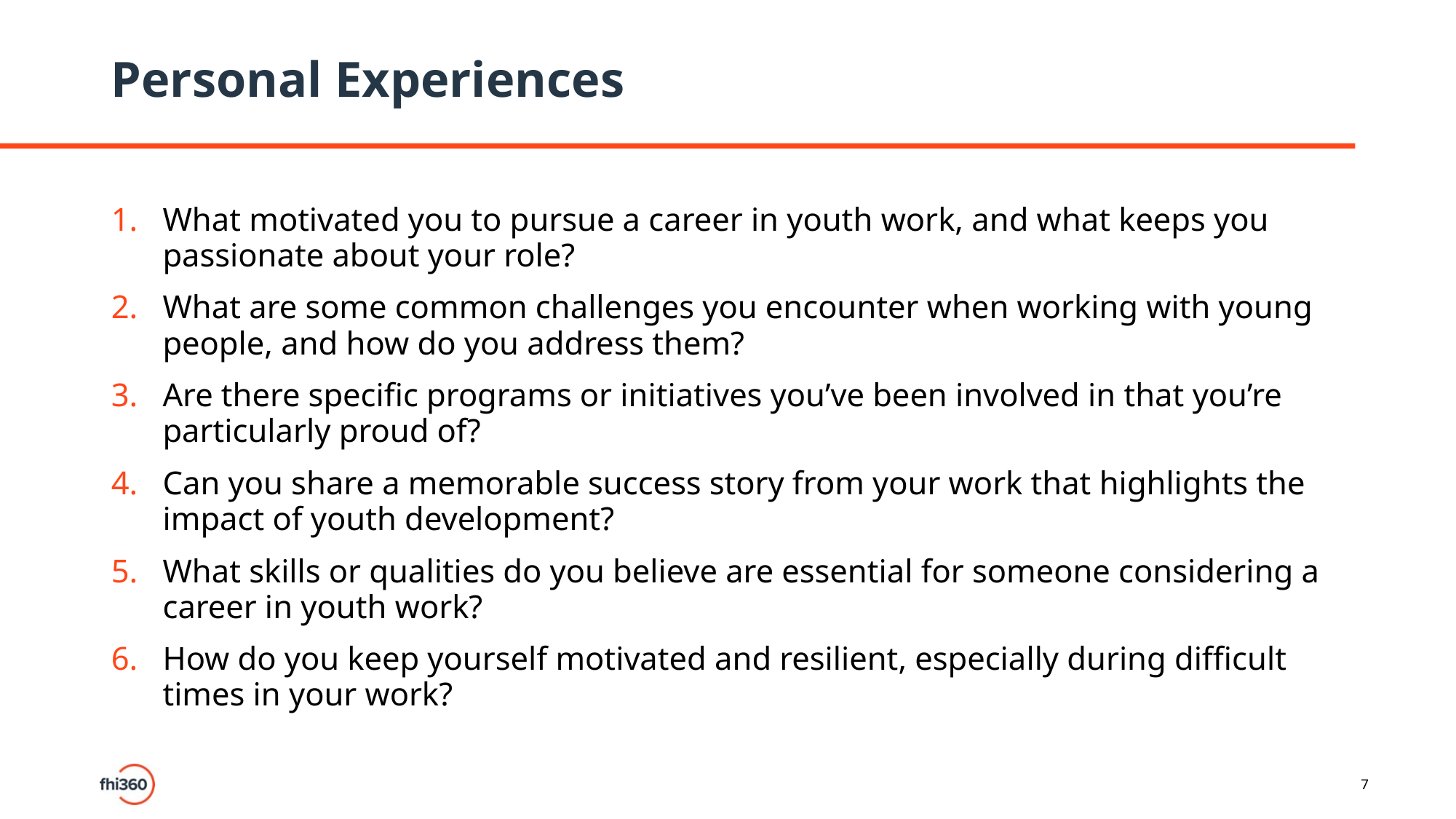

# Personal Experiences
What motivated you to pursue a career in youth work, and what keeps you passionate about your role?
What are some common challenges you encounter when working with young people, and how do you address them?
Are there specific programs or initiatives you’ve been involved in that you’re particularly proud of?
Can you share a memorable success story from your work that highlights the impact of youth development?
What skills or qualities do you believe are essential for someone considering a career in youth work?
How do you keep yourself motivated and resilient, especially during difficult times in your work?